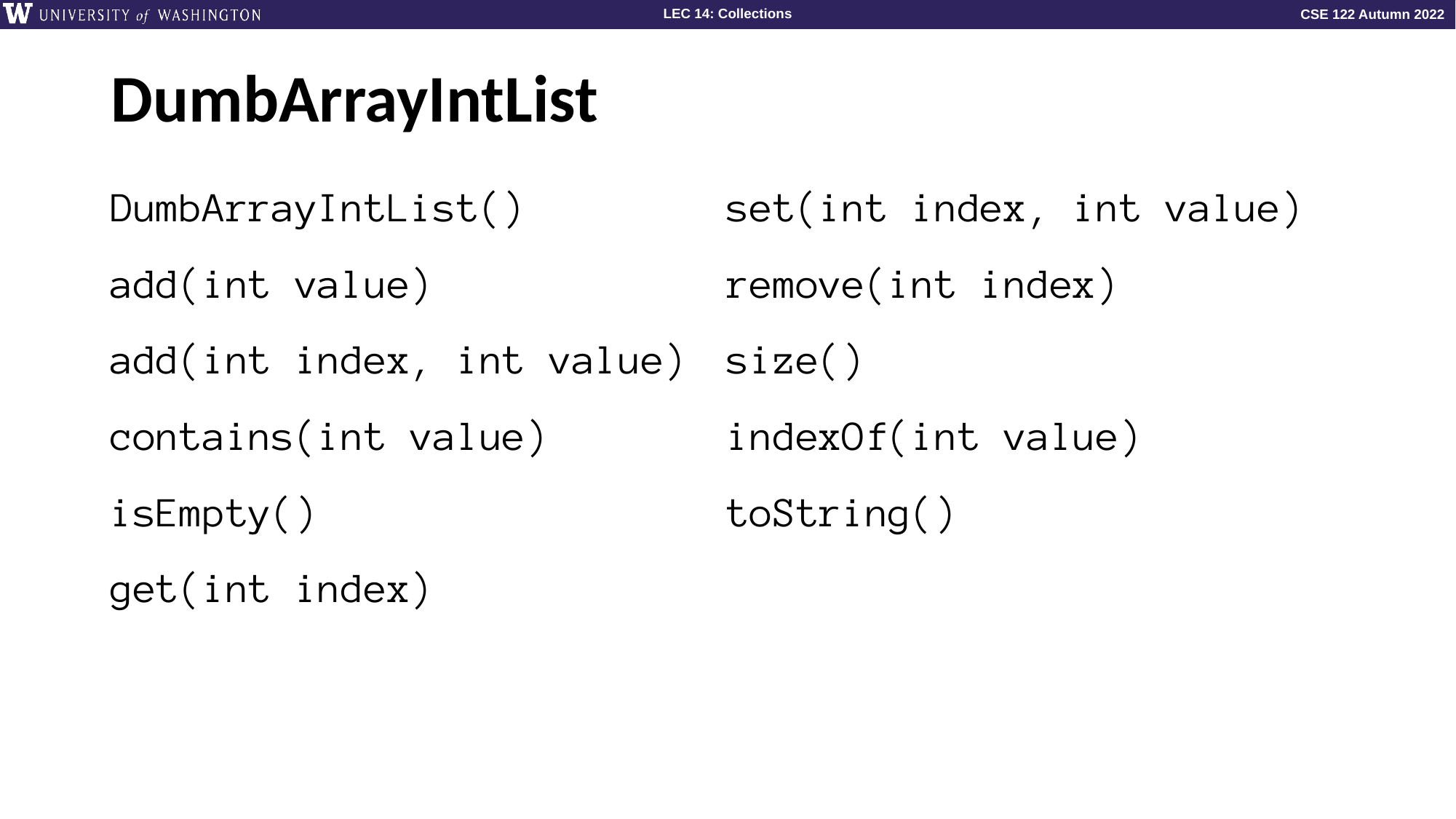

# DumbArrayIntList
DumbArrayIntList()
add(int value)
add(int index, int value)
contains(int value)
isEmpty()
get(int index)

set(int index, int value)
remove(int index)
size()
indexOf(int value)
toString()